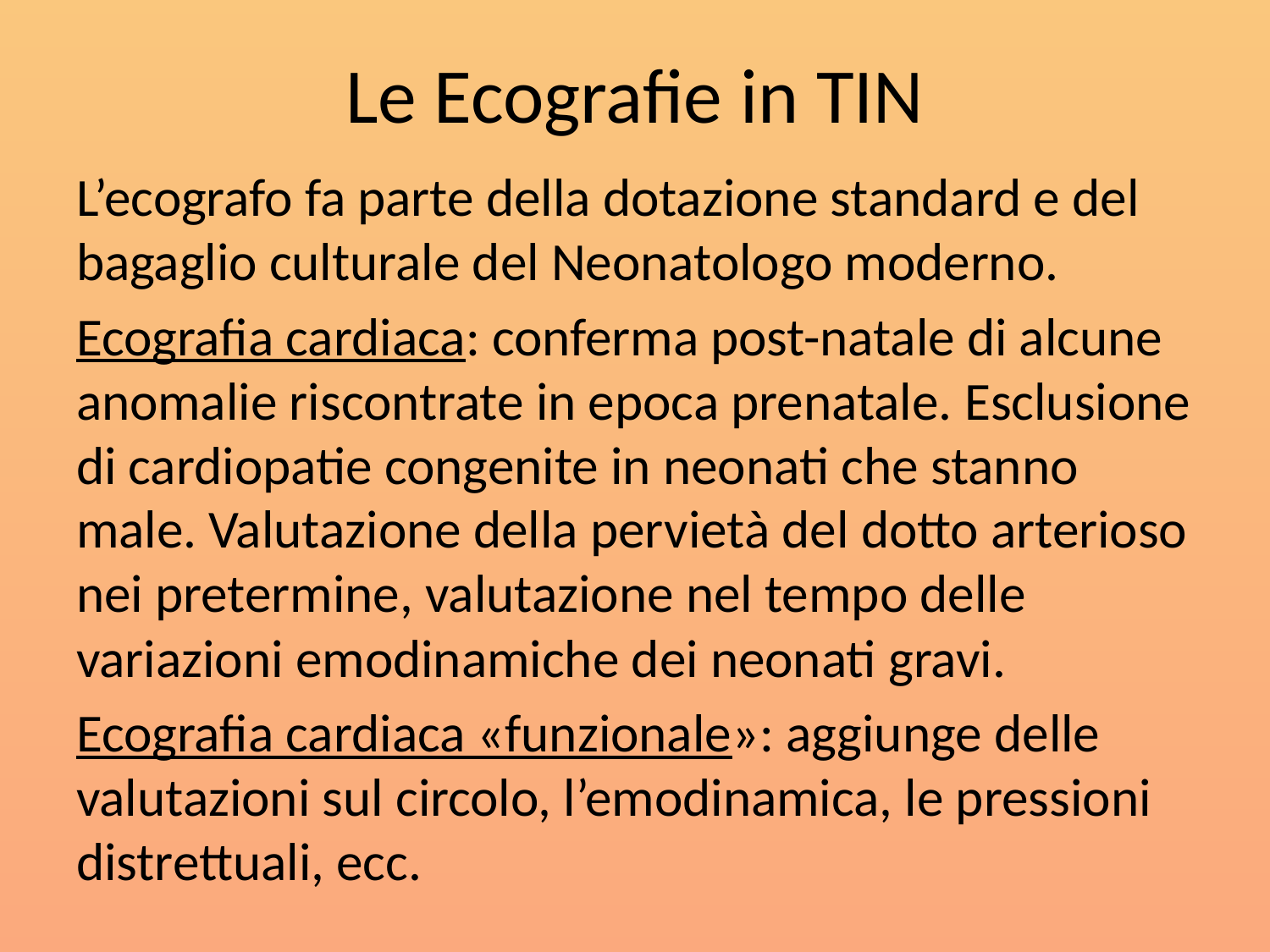

# Le Ecografie in TIN
L’ecografo fa parte della dotazione standard e del bagaglio culturale del Neonatologo moderno.
Ecografia cardiaca: conferma post-natale di alcune anomalie riscontrate in epoca prenatale. Esclusione di cardiopatie congenite in neonati che stanno male. Valutazione della pervietà del dotto arterioso nei pretermine, valutazione nel tempo delle variazioni emodinamiche dei neonati gravi.
Ecografia cardiaca «funzionale»: aggiunge delle valutazioni sul circolo, l’emodinamica, le pressioni distrettuali, ecc.